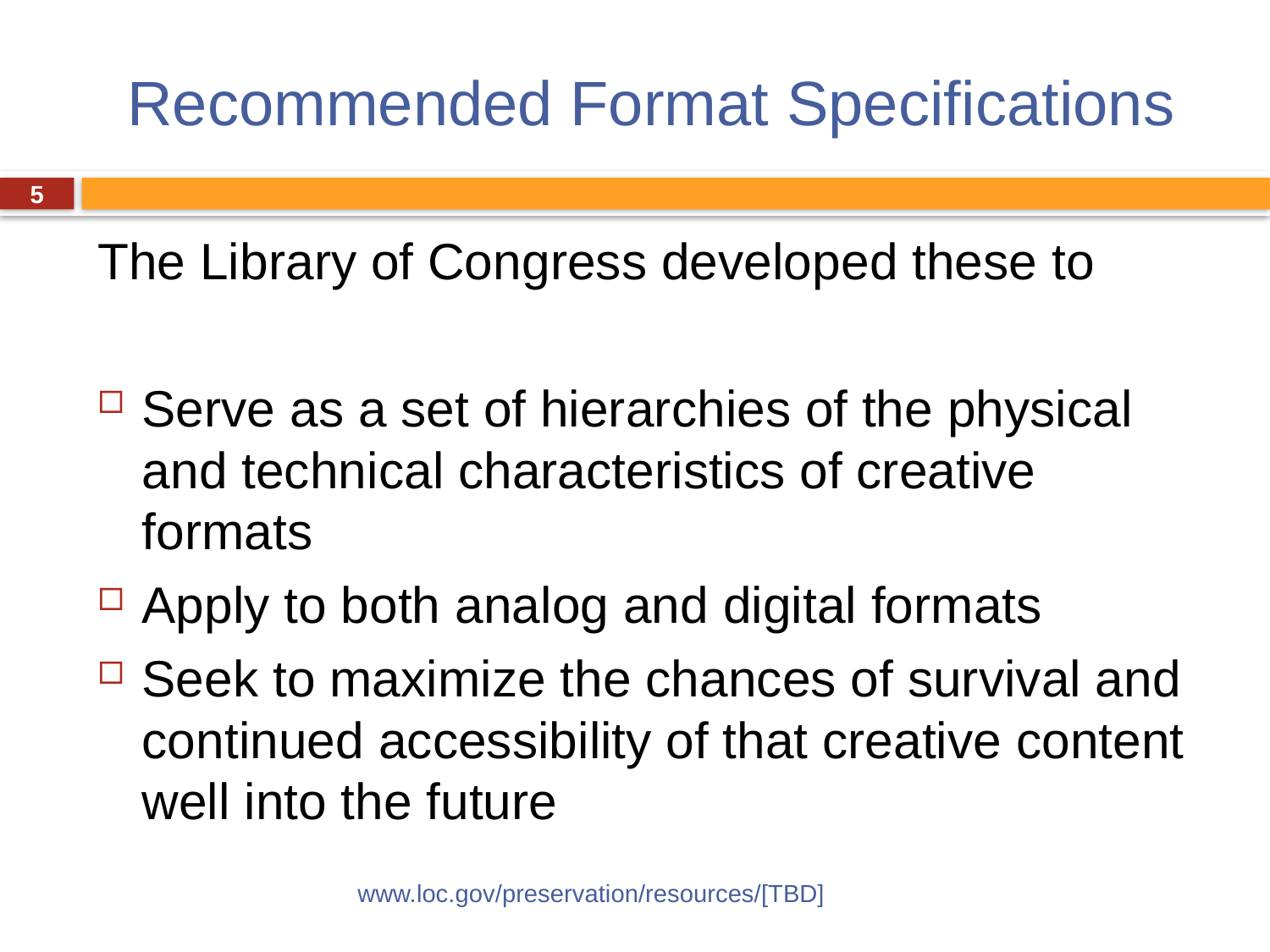

# Recommended Format Specifications
5
The Library of Congress developed these to

Serve as a set of hierarchies of the physical and technical characteristics of creative formats
Apply to both analog and digital formats
Seek to maximize the chances of survival and continued accessibility of that creative content well into the future
www.loc.gov/preservation/resources/[TBD]